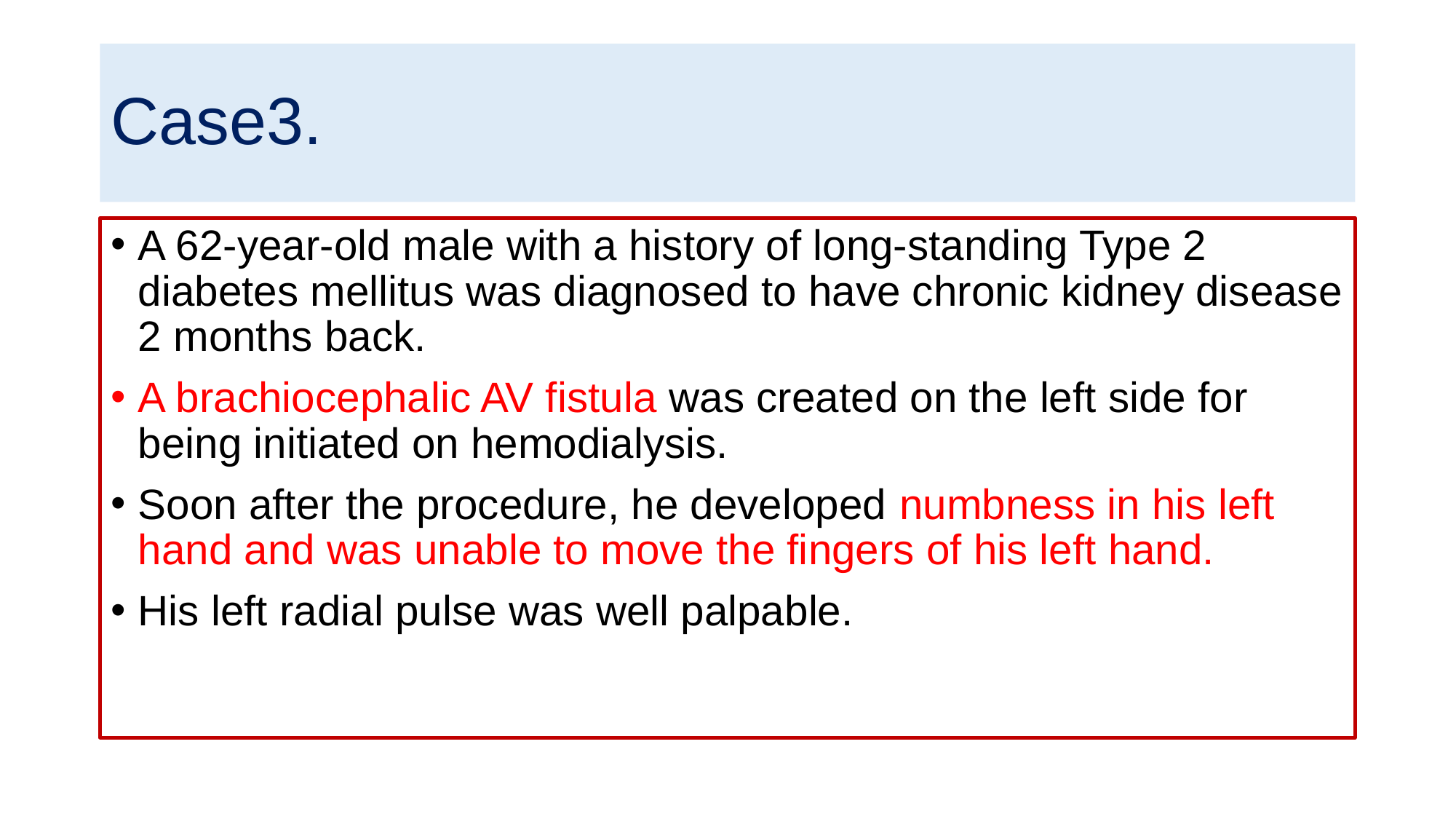

# Case3.
A 62-year-old male with a history of long-standing Type 2 diabetes mellitus was diagnosed to have chronic kidney disease 2 months back.
A brachiocephalic AV fistula was created on the left side for being initiated on hemodialysis.
Soon after the procedure, he developed numbness in his left hand and was unable to move the fingers of his left hand.
His left radial pulse was well palpable.